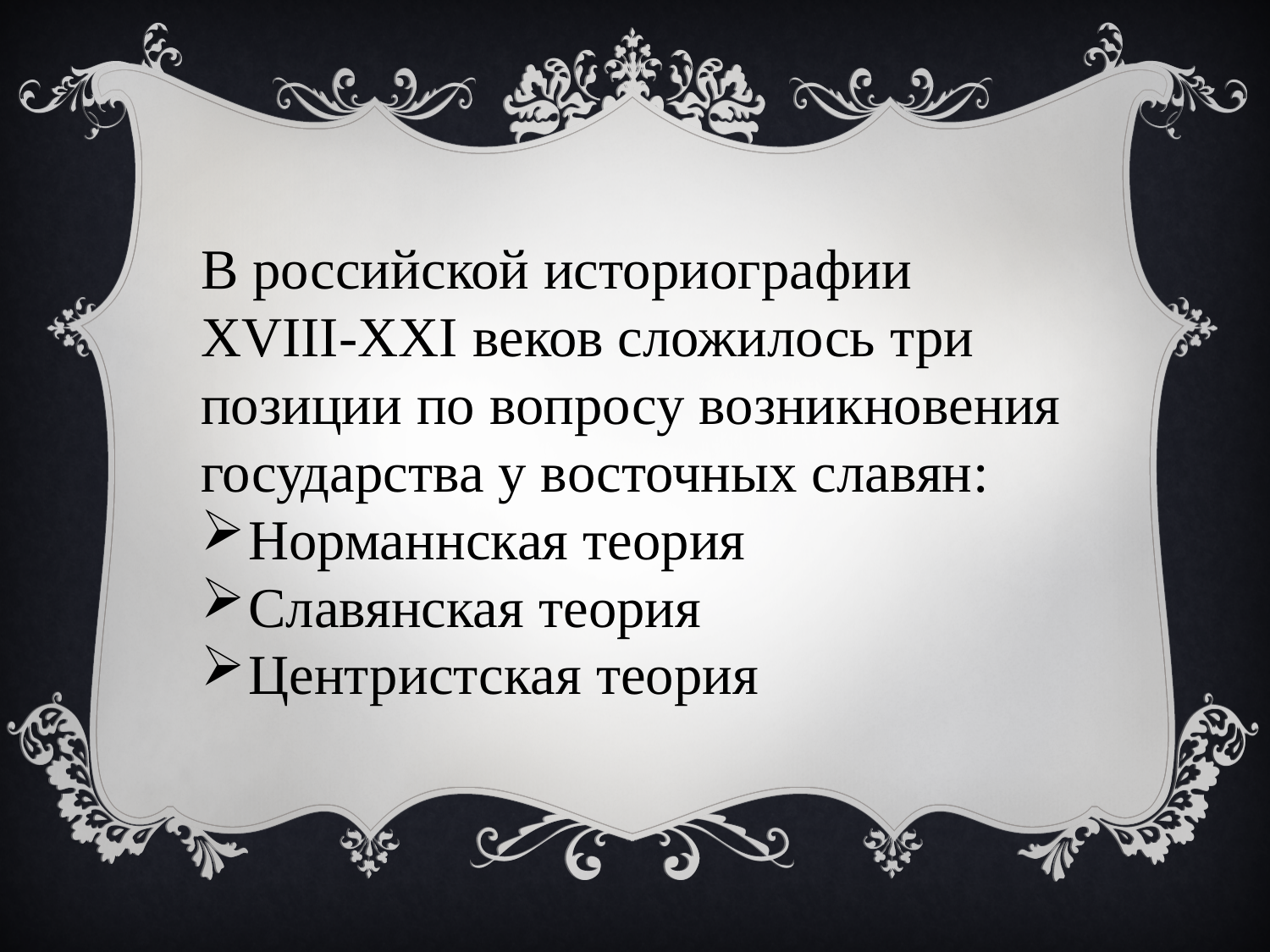

В российской историографии XVIII-XXI веков сложилось три позиции по вопросу возникновения государства у восточных славян:
Норманнская теория
Славянская теория
Центристская теория